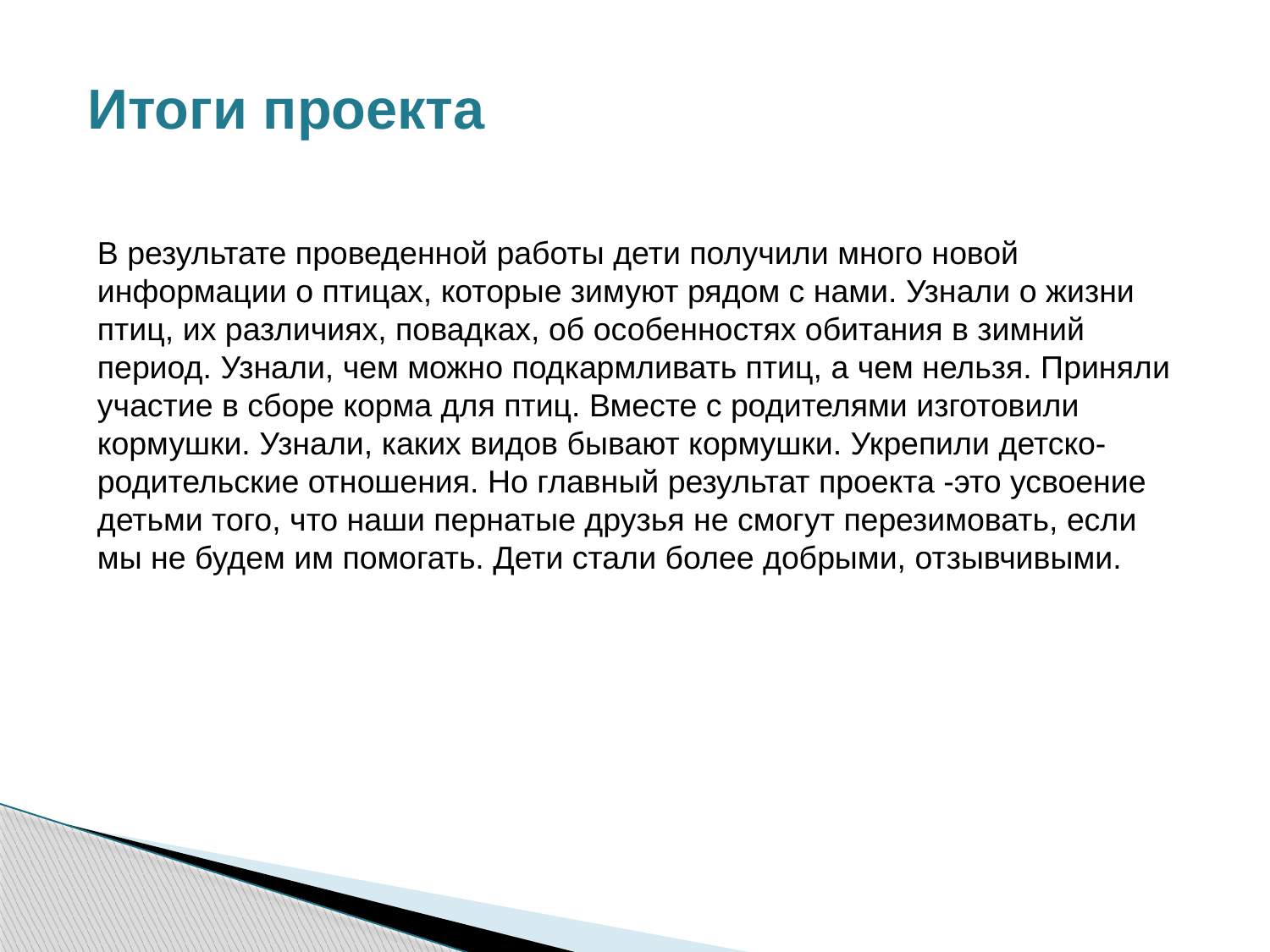

Итоги проекта
В результате проведенной работы дети получили много новой информации о птицах, которые зимуют рядом с нами. Узнали о жизни птиц, их различиях, повадках, об особенностях обитания в зимний период. Узнали, чем можно подкармливать птиц, а чем нельзя. Приняли участие в сборе корма для птиц. Вместе с родителями изготовили кормушки. Узнали, каких видов бывают кормушки. Укрепили детско-родительские отношения. Но главный результат проекта -это усвоение детьми того, что наши пернатые друзья не смогут перезимовать, если мы не будем им помогать. Дети стали более добрыми, отзывчивыми.